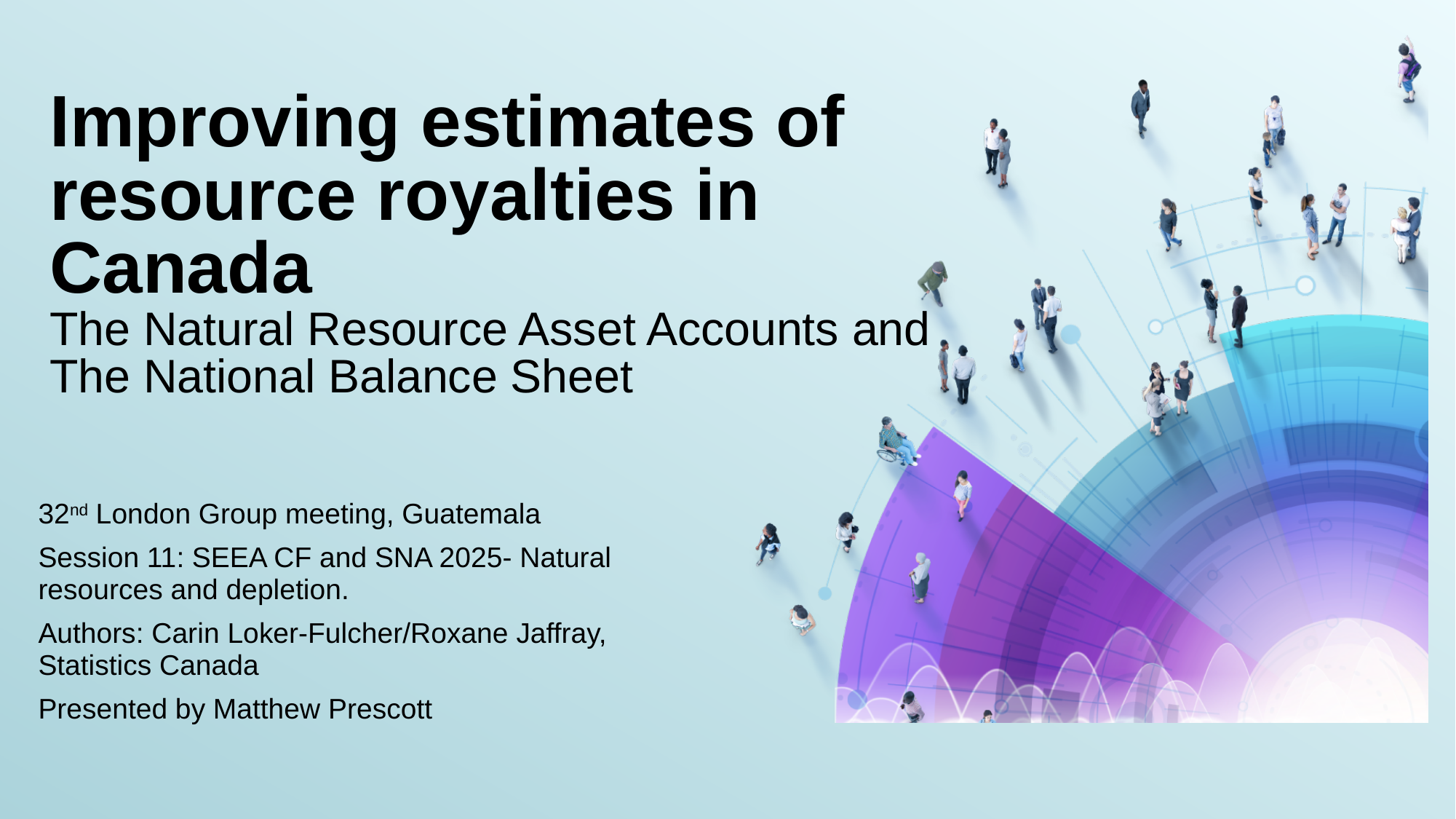

# Improving estimates of resource royalties in Canada The Natural Resource Asset Accounts and The National Balance Sheet
32nd London Group meeting, Guatemala
Session 11: SEEA CF and SNA 2025- Natural resources and depletion.
Authors: Carin Loker-Fulcher/Roxane Jaffray, Statistics Canada
Presented by Matthew Prescott